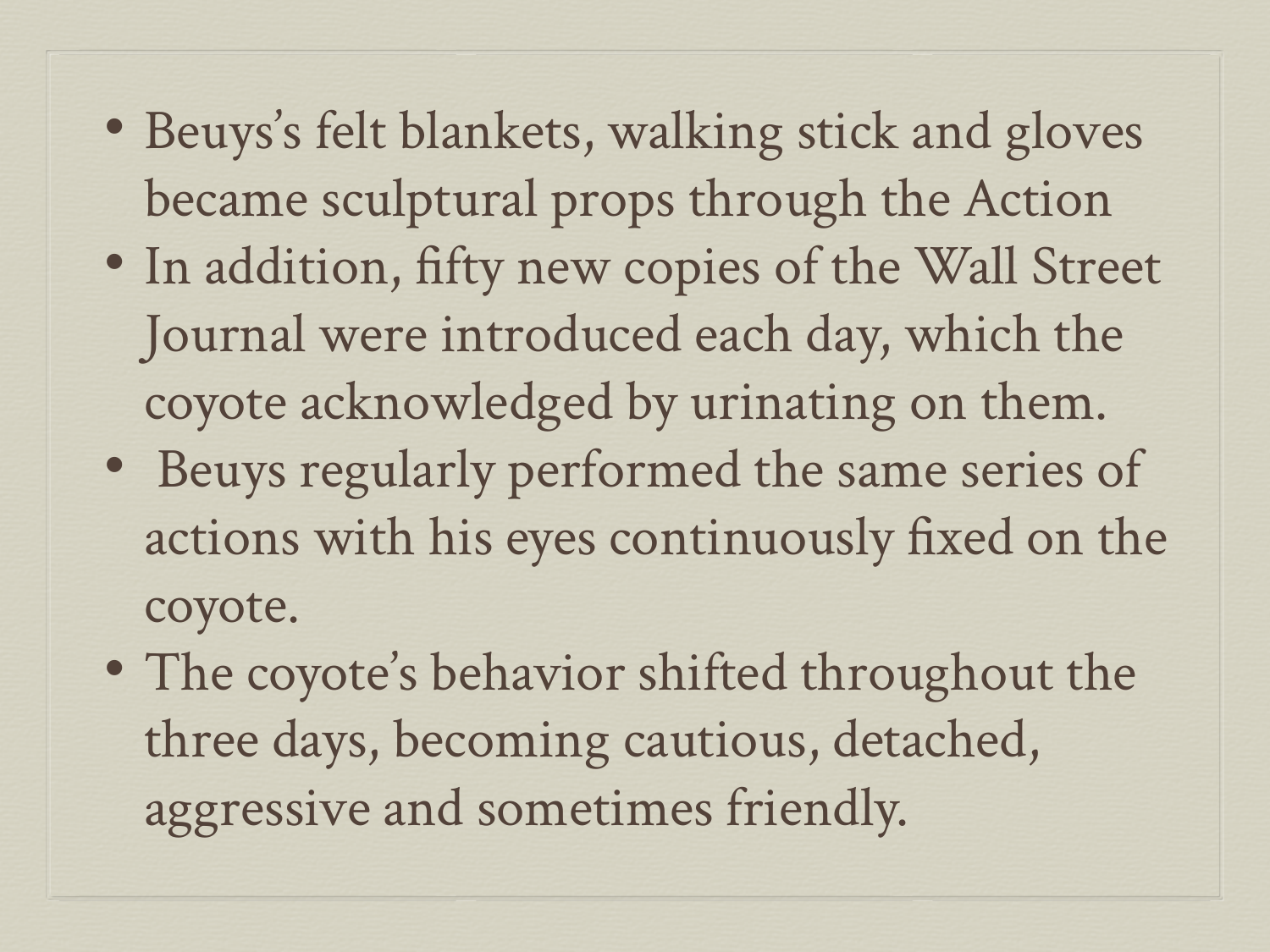

Beuys’s felt blankets, walking stick and gloves became sculptural props through the Action
In addition, fifty new copies of the Wall Street Journal were introduced each day, which the coyote acknowledged by urinating on them.
 Beuys regularly performed the same series of actions with his eyes continuously fixed on the coyote.
The coyote’s behavior shifted throughout the three days, becoming cautious, detached, aggressive and sometimes friendly.